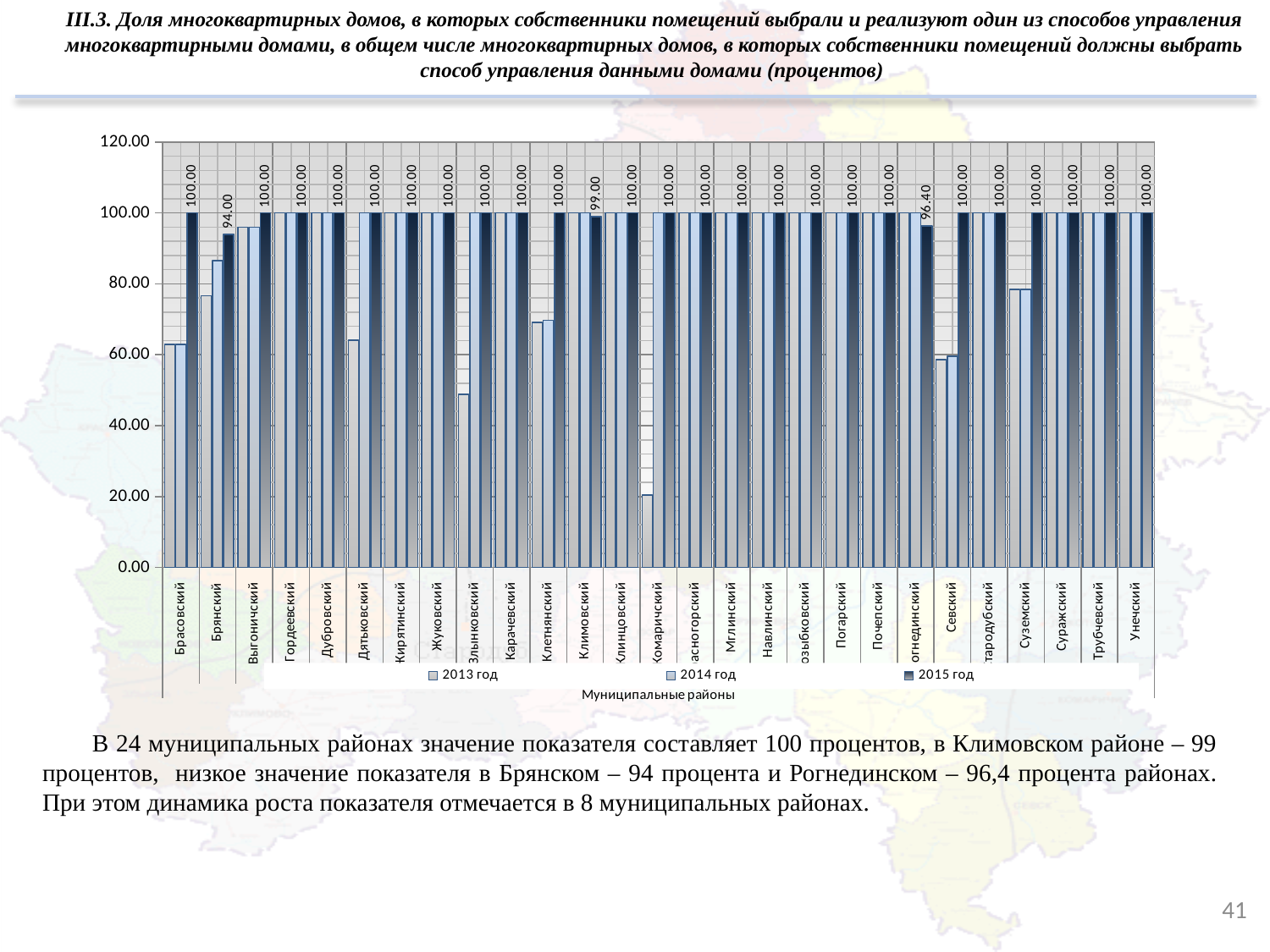

III.3. Доля многоквартирных домов, в которых собственники помещений выбрали и реализуют один из способов управления многоквартирными домами, в общем числе многоквартирных домов, в которых собственники помещений должны выбрать способ управления данными домами (процентов)

### Chart

| Category | 2013 год | 2014 год | 2015 год |
|---|---|---|---|
| Брасовский  | 62.98 | 62.98 | 100.0 |
| Брянский  | 76.61999999999999 | 86.59 | 94.0 |
| Выгоничский  | 96.03 | 96.03 | 100.0 |
| Гордеевский  | 100.0 | 100.0 | 100.0 |
| Дубровский  | 100.0 | 100.0 | 100.0 |
| Дятьковский  | 64.14999999999999 | 100.0 | 100.0 |
| Жирятинский  | 100.0 | 100.0 | 100.0 |
| Жуковский  | 100.0 | 100.0 | 100.0 |
| Злынковский  | 48.89 | 100.0 | 100.0 |
| Карачевский  | 100.0 | 100.0 | 100.0 |
| Клетнянский  | 69.09 | 69.74 | 100.0 |
| Климовский  | 100.0 | 100.0 | 99.0 |
| Клинцовский  | 100.0 | 100.0 | 100.0 |
| Комаричский  | 20.47 | 100.0 | 100.0 |
| Красногорский  | 100.0 | 100.0 | 100.0 |
| Мглинский  | 100.0 | 100.0 | 100.0 |
| Навлинский  | 100.0 | 100.0 | 100.0 |
| Новозыбковский  | 100.0 | 100.0 | 100.0 |
| Погарский  | 100.0 | 100.0 | 100.0 |
| Почепский  | 100.0 | 100.0 | 100.0 |
| Рогнединский  | 100.0 | 100.0 | 96.4 |
| Севский  | 58.59 | 59.6 | 100.0 |
| Стародубский  | 100.0 | 100.0 | 100.0 |
| Суземский  | 78.42 | 78.42 | 100.0 |
| Суражский  | 100.0 | 100.0 | 100.0 |
| Трубчевский  | 100.0 | 100.0 | 100.0 |
| Унечский  | 100.0 | 100.0 | 100.0 |
В 24 муниципальных районах значение показателя составляет 100 процентов, в Климовском районе – 99 процентов,  низкое значение показателя в Брянском – 94 процента и Рогнединском – 96,4 процента районах. При этом динамика роста показателя отмечается в 8 муниципальных районах.
41